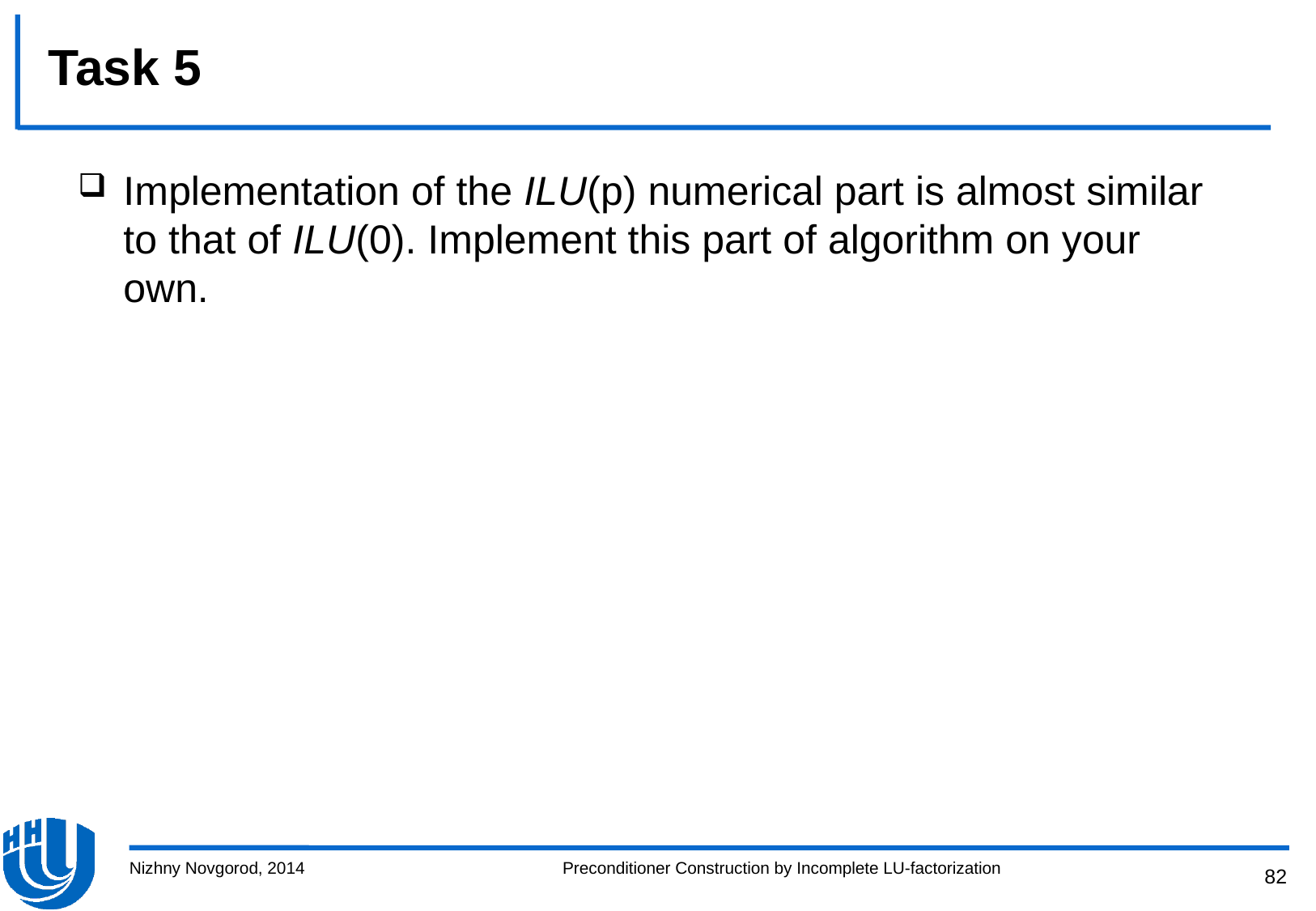

# Task 5
Implementation of the ILU(p) numerical part is almost similar to that of ILU(0). Implement this part of algorithm on your own.
Nizhny Novgorod, 2014
Preconditioner Construction by Incomplete LU-factorization